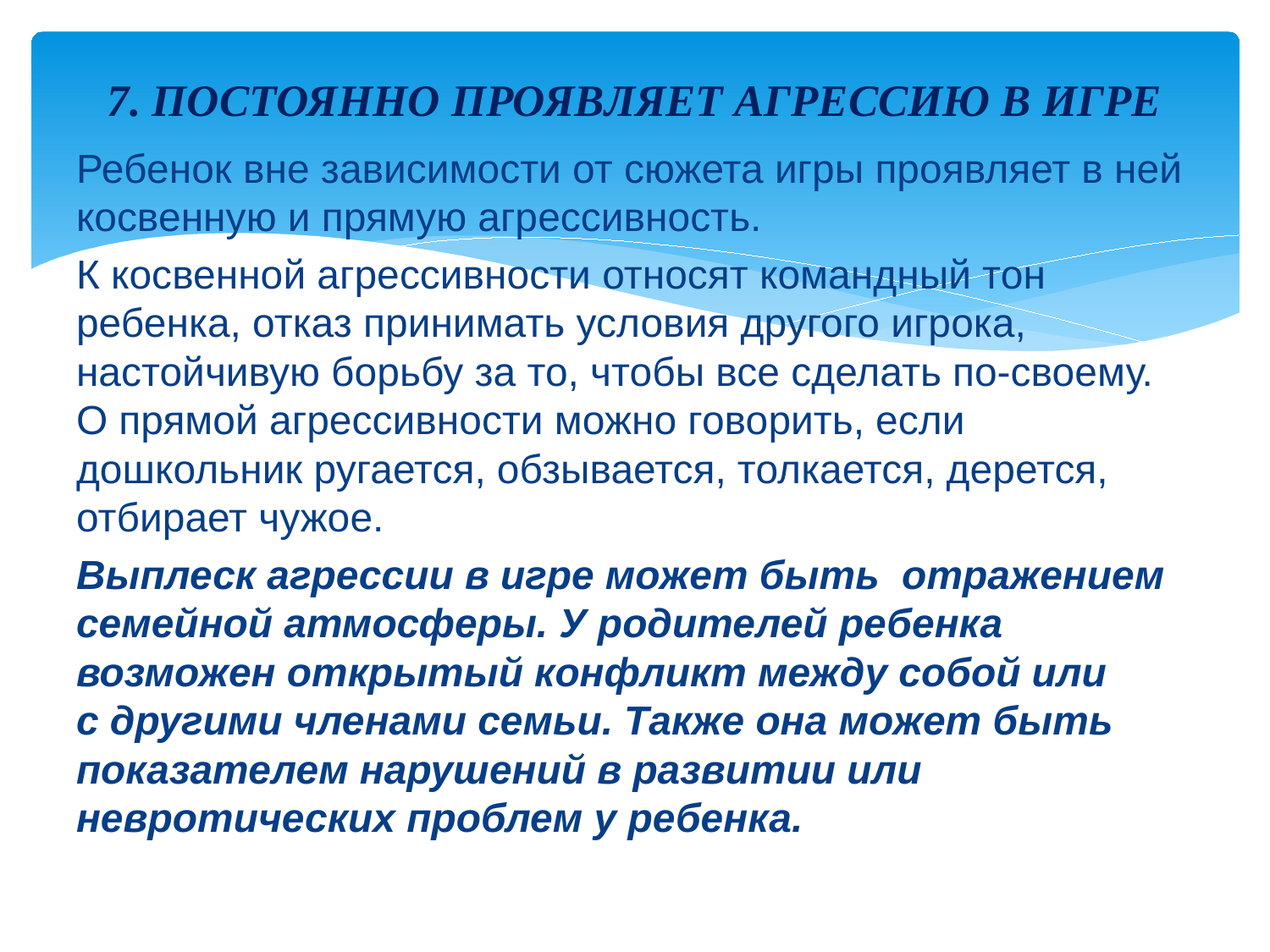

# 7. ПОСТОЯННО ПРОЯВЛЯЕТ АГРЕССИЮ В ИГРЕ
Ребенок вне зависимости от сюжета игры проявляет в ней косвенную и прямую агрессивность.
К косвенной агрессивности относят командный тон ребенка, отказ принимать условия другого игрока, настойчивую борьбу за то, чтобы все сделать по-своему. О прямой агрессивности можно говорить, если дошкольник ругается, обзывается, толкается, дерется, отбирает чужое.
Выплеск агрессии в игре может быть  отражением семейной атмосферы. У родителей ребенка возможен открытый конфликт между собой или с другими членами семьи. Также она может быть показателем нарушений в развитии или невротических проблем у ребенка.